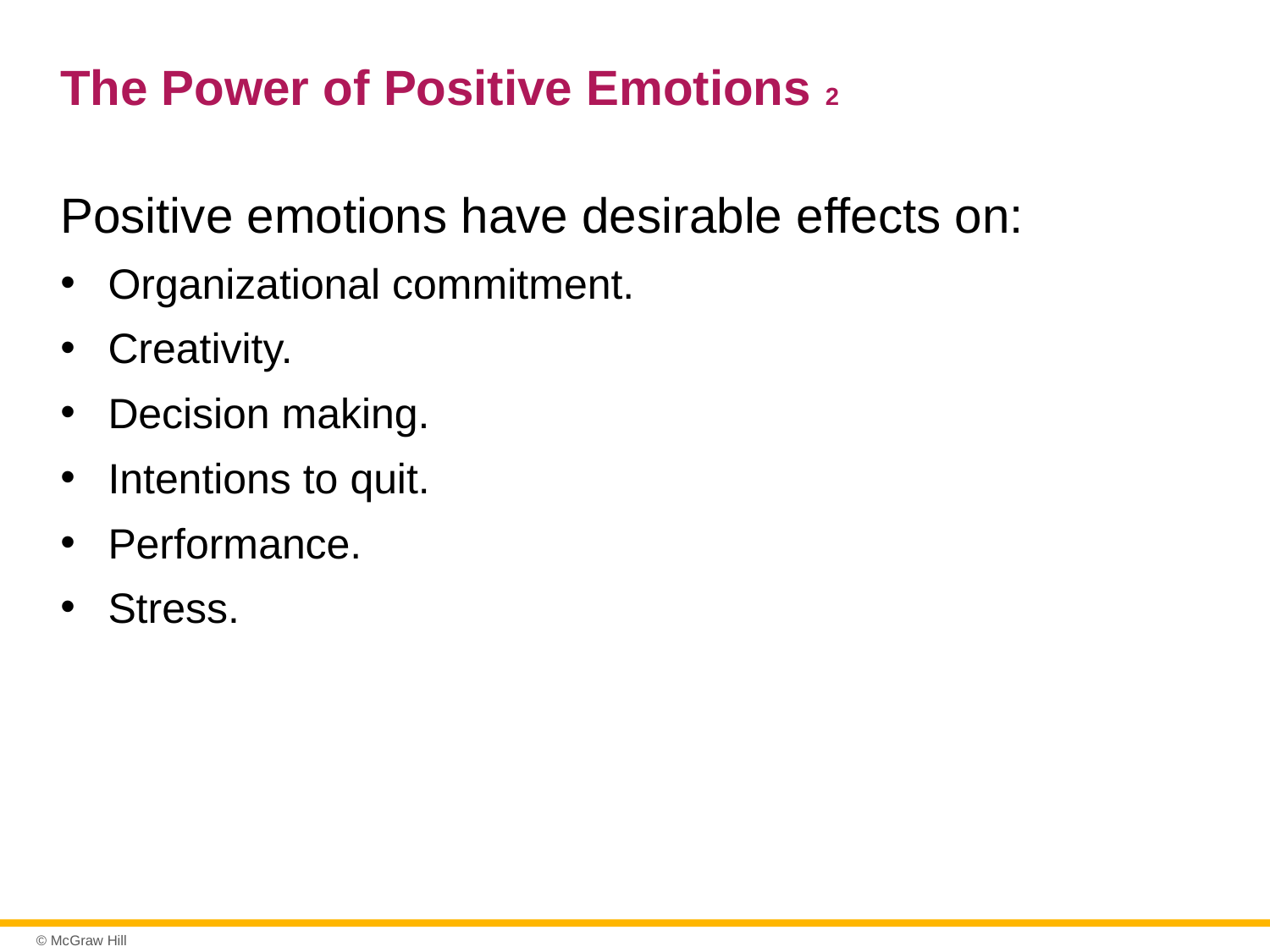

# The Power of Positive Emotions 2
Positive emotions have desirable effects on:
Organizational commitment.
Creativity.
Decision making.
Intentions to quit.
Performance.
Stress.